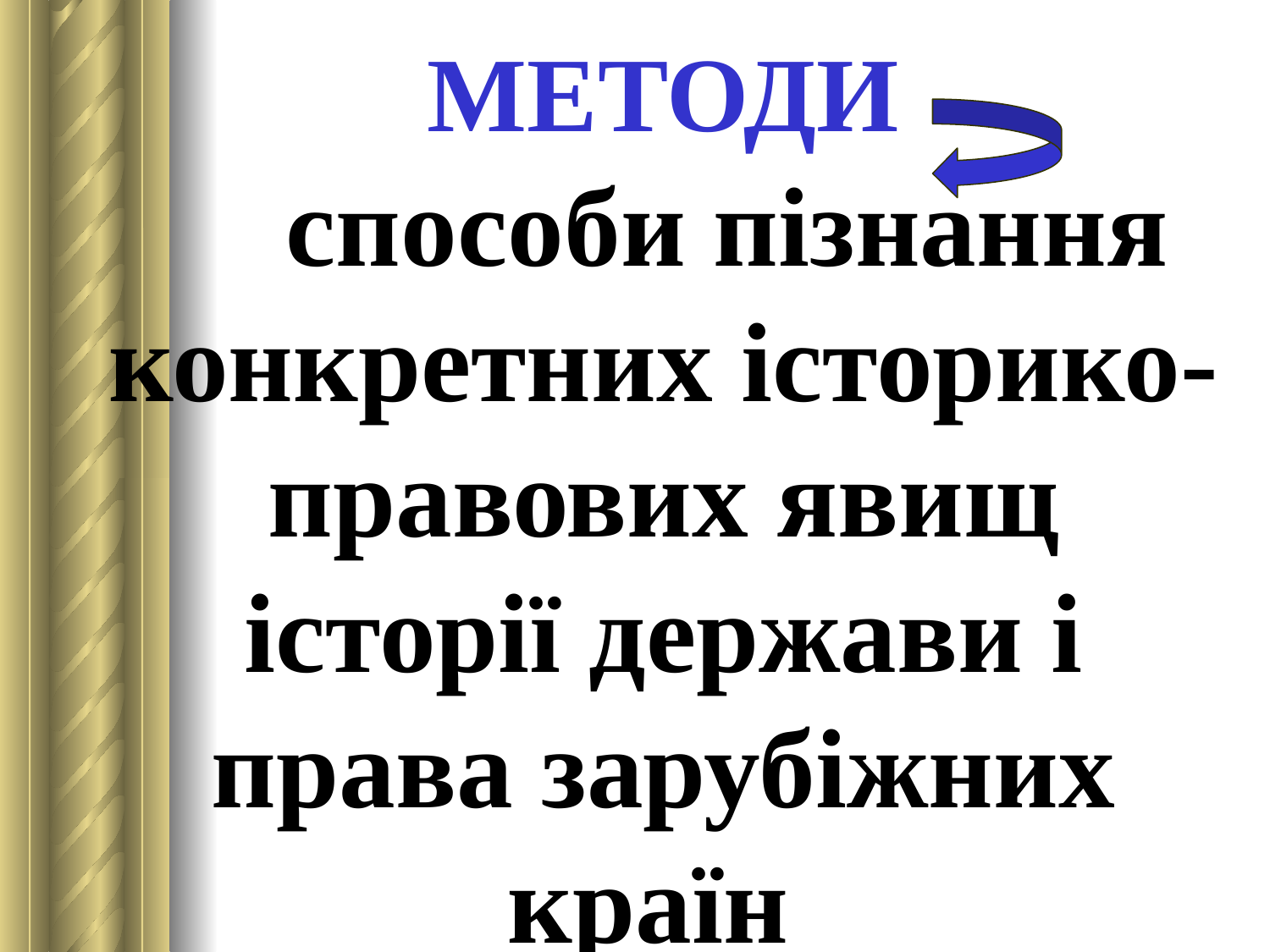

МЕТОДИ
	способи пізнання конкретних історико-правових явищ історії держави і права зарубіжних країн